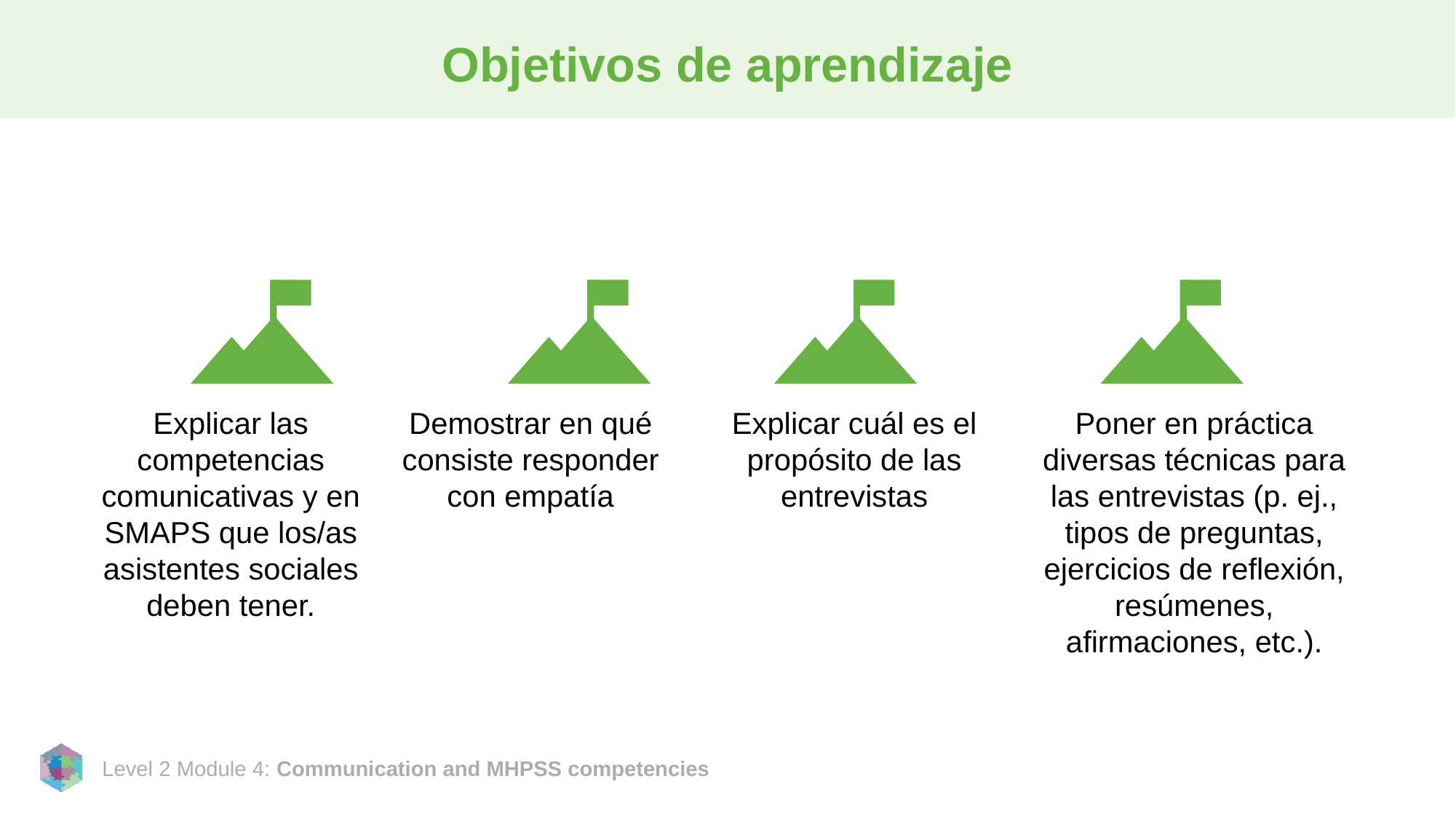

# Objetivos de aprendizaje

Explicar las competencias comunicativas y en SMAPS que los/as asistentes sociales deben tener.
Demostrar en qué consiste responder con empatía
Explicar cuál es el propósito de las entrevistas
Poner en práctica diversas técnicas para las entrevistas (p. ej., tipos de preguntas, ejercicios de reflexión, resúmenes, afirmaciones, etc.).